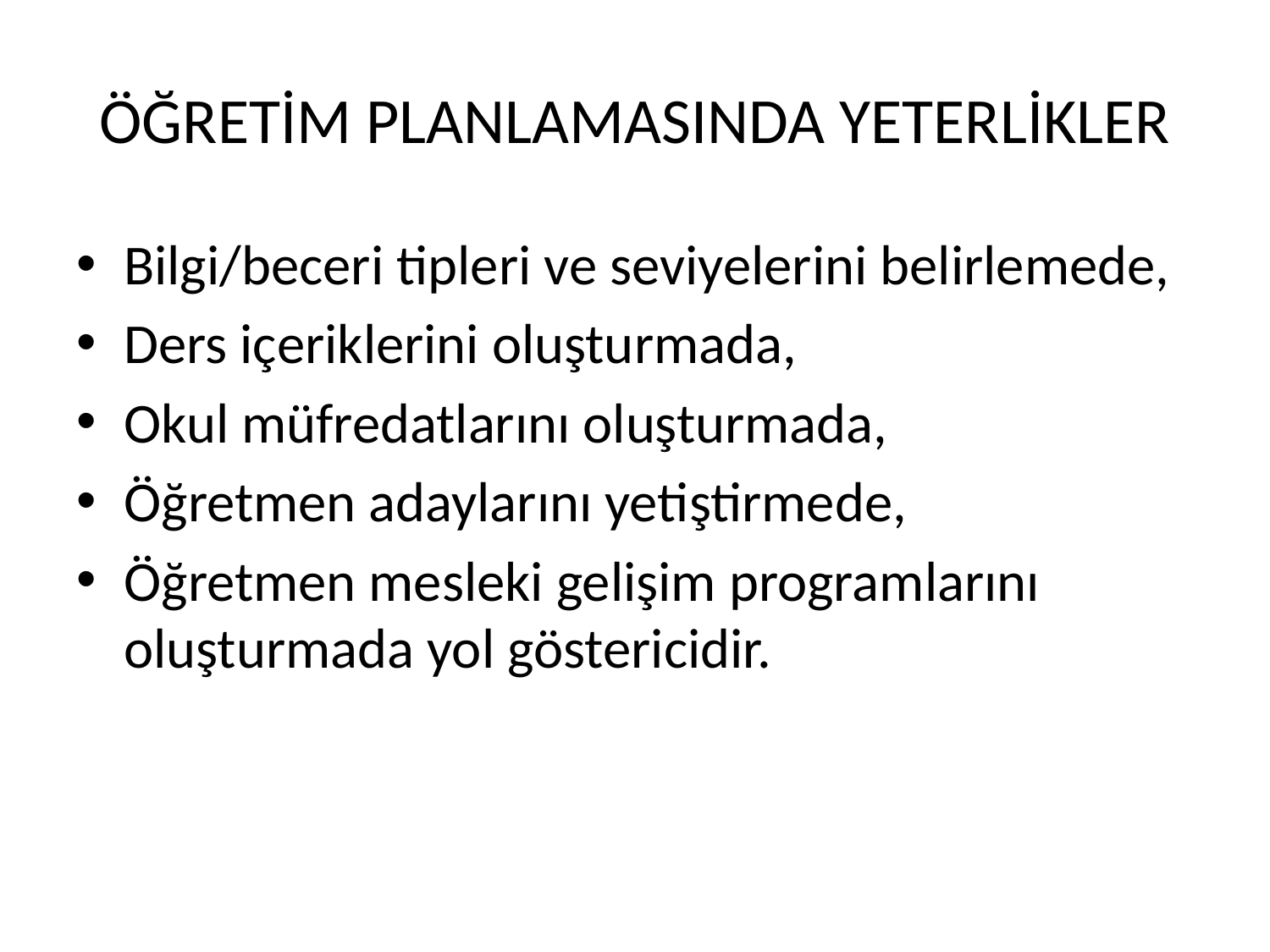

# ÖĞRETİM PLANLAMASINDA YETERLİKLER
Bilgi/beceri tipleri ve seviyelerini belirlemede,
Ders içeriklerini oluşturmada,
Okul müfredatlarını oluşturmada,
Öğretmen adaylarını yetiştirmede,
Öğretmen mesleki gelişim programlarını oluşturmada yol göstericidir.